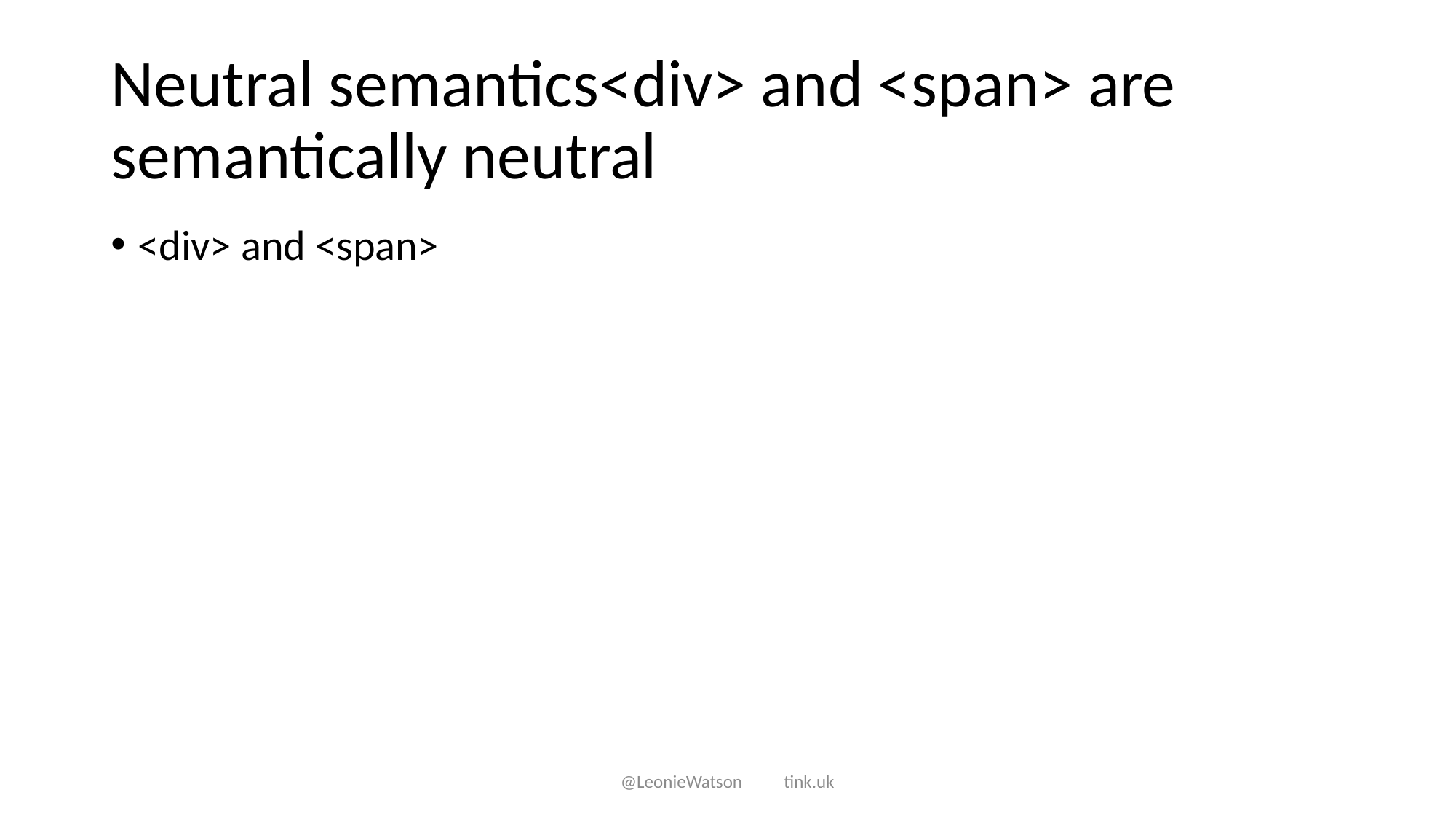

# Neutral semantics<div> and <span> are semantically neutral
<div> and <span>
@LeonieWatson          tink.uk